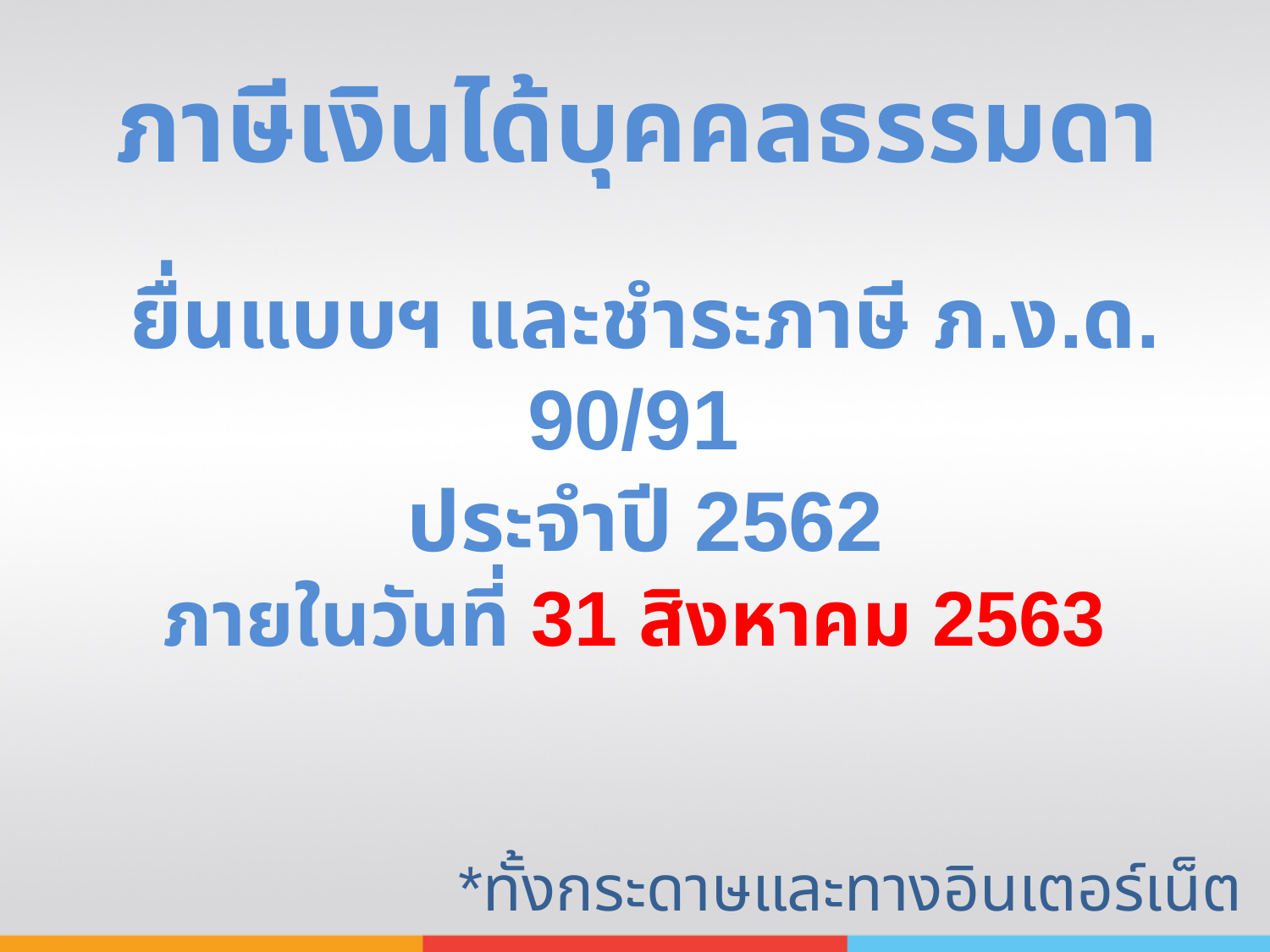

ภาษีเงินได้บุคคลธรรมดา
ยื่นแบบฯ และชำระภาษี ภ.ง.ด. 90/91
ประจำปี 2562
ภายในวันที่ 31 สิงหาคม 2563

*ทั้งกระดาษและทางอินเตอร์เน็ต